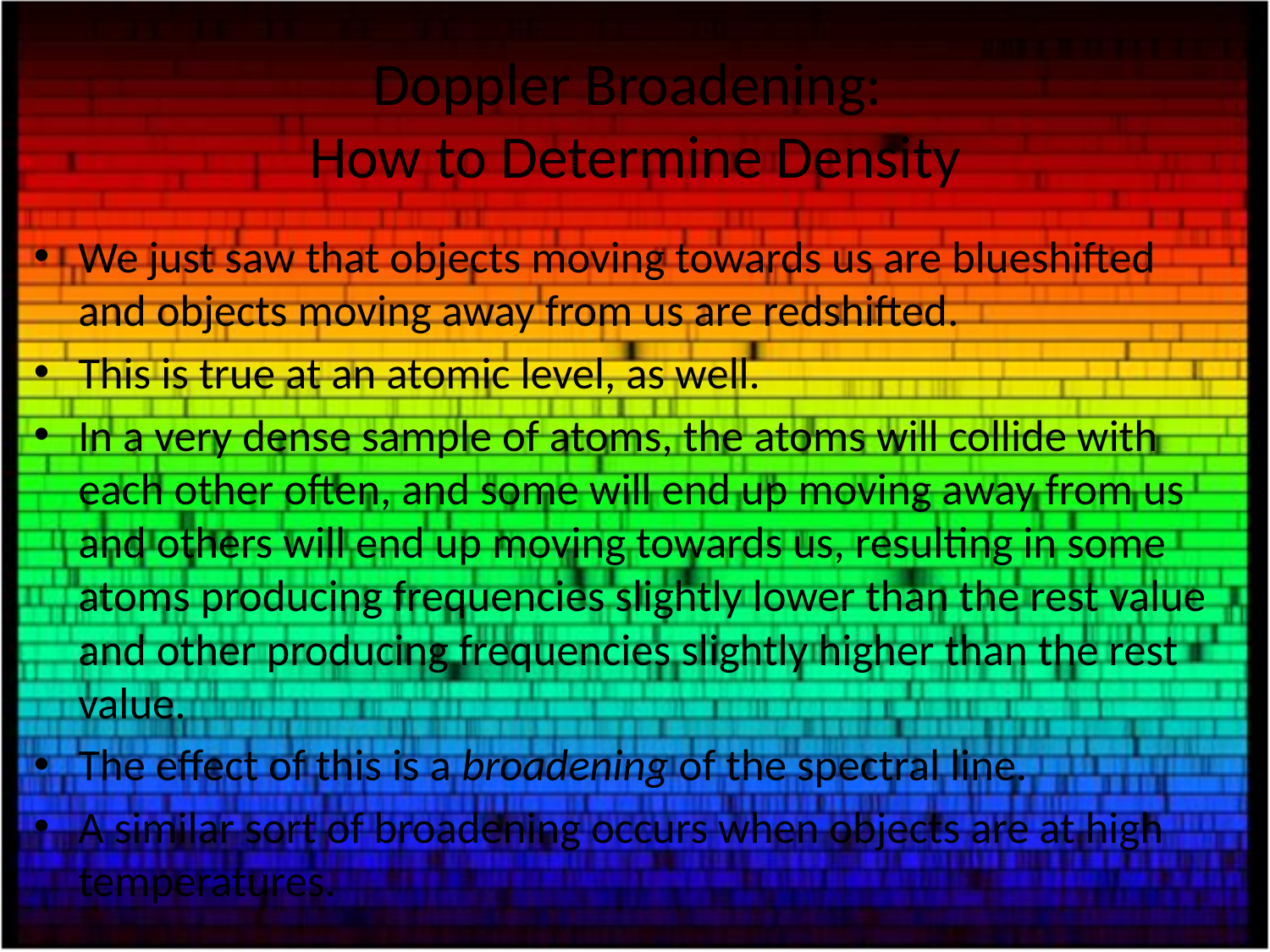

# Doppler Broadening: How to Determine Density
We just saw that objects moving towards us are blueshifted and objects moving away from us are redshifted.
This is true at an atomic level, as well.
In a very dense sample of atoms, the atoms will collide with each other often, and some will end up moving away from us and others will end up moving towards us, resulting in some atoms producing frequencies slightly lower than the rest value and other producing frequencies slightly higher than the rest value.
The effect of this is a broadening of the spectral line.
A similar sort of broadening occurs when objects are at high temperatures.